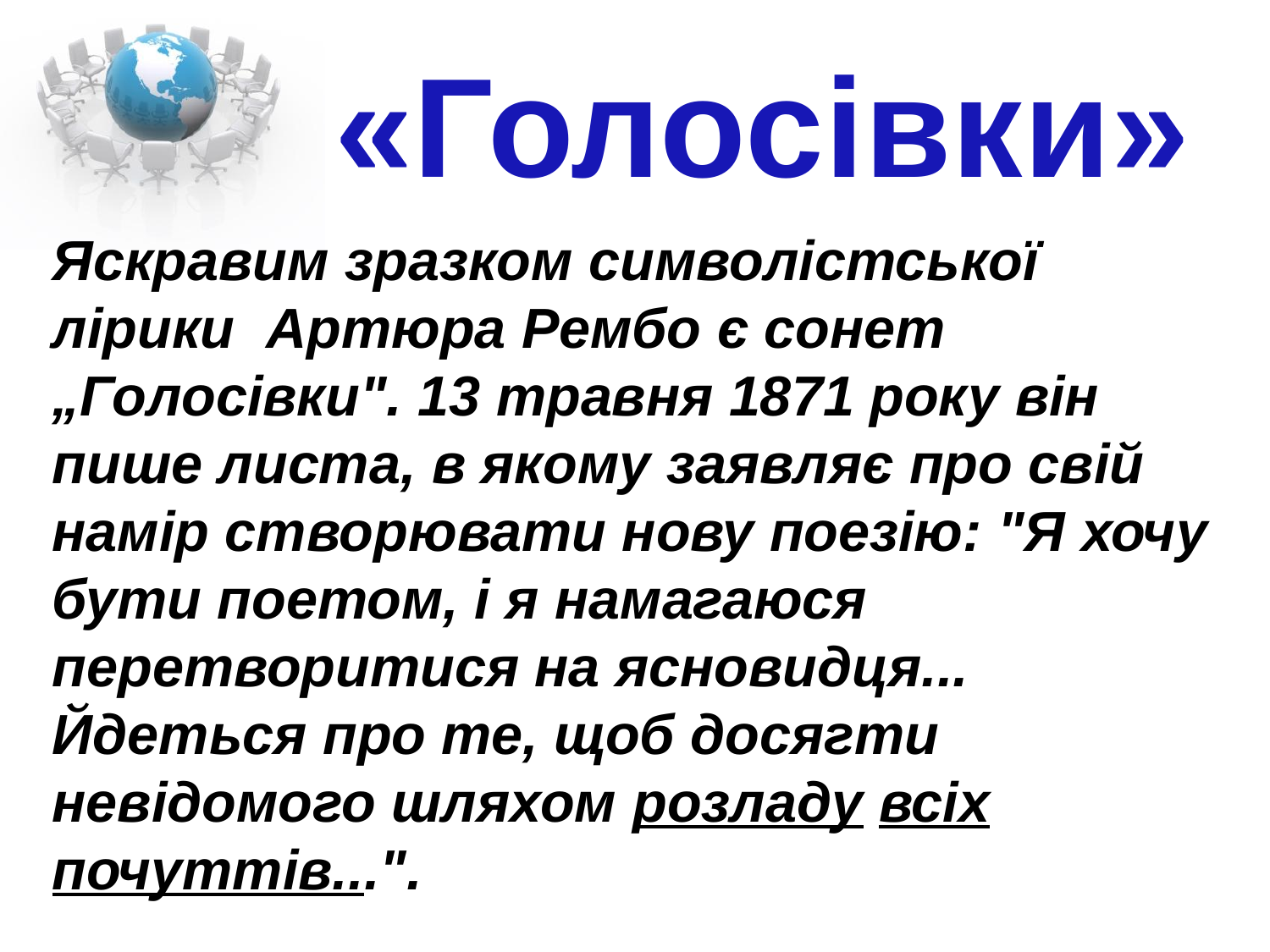

«Голосівки»
Яскравим зразком символістської лірики  Артюра Рембо є сонет „Голосівки". 13 травня 1871 року він пише листа, в якому заявляє про свій намір створювати нову поезію: "Я хочу бути поетом, і я намагаюся перетворитися на ясновидця... Йдеться про те, щоб досягти невідомого шляхом розладу всіх почуттів...".